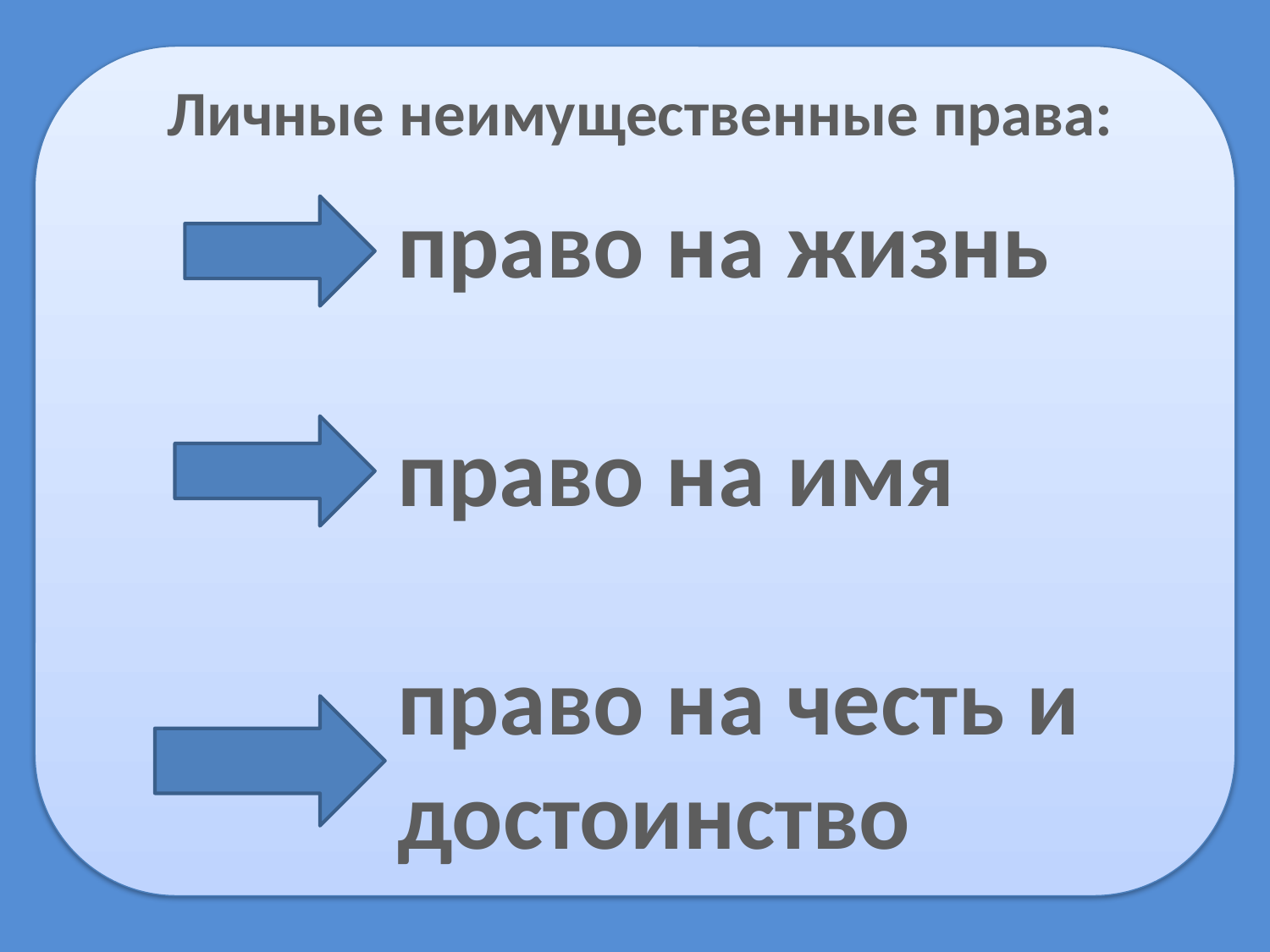

Личные неимущественные права:

право на жизнь

право на имя

право на честь и достоинство